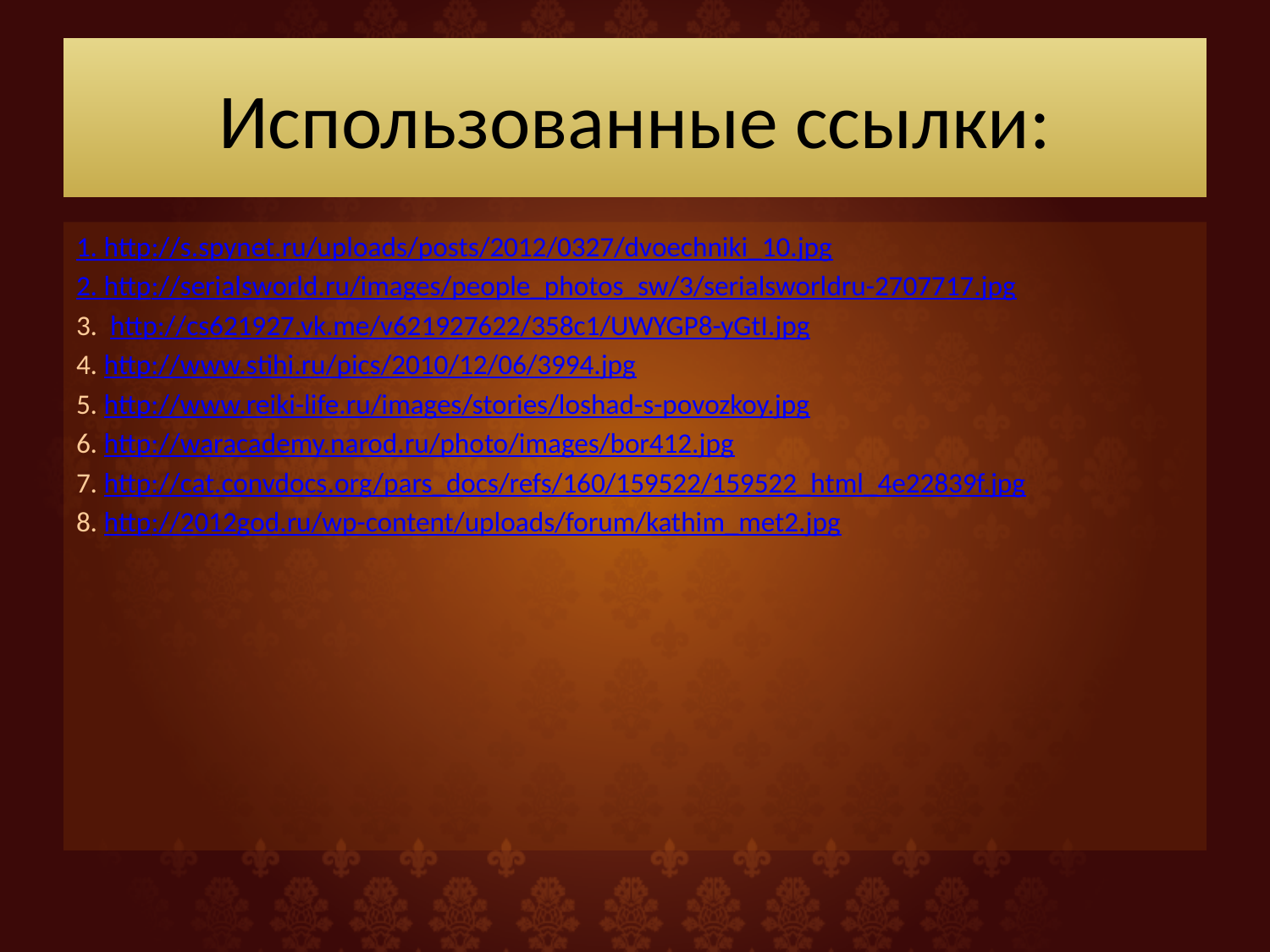

# Использованные ссылки:
1. http://s.spynet.ru/uploads/posts/2012/0327/dvoechniki_10.jpg
2. http://serialsworld.ru/images/people_photos_sw/3/serialsworldru-2707717.jpg
3.  http://cs621927.vk.me/v621927622/358c1/UWYGP8-yGtI.jpg
4. http://www.stihi.ru/pics/2010/12/06/3994.jpg
5. http://www.reiki-life.ru/images/stories/loshad-s-povozkoy.jpg
6. http://waracademy.narod.ru/photo/images/bor412.jpg
7. http://cat.convdocs.org/pars_docs/refs/160/159522/159522_html_4e22839f.jpg
8. http://2012god.ru/wp-content/uploads/forum/kathim_met2.jpg